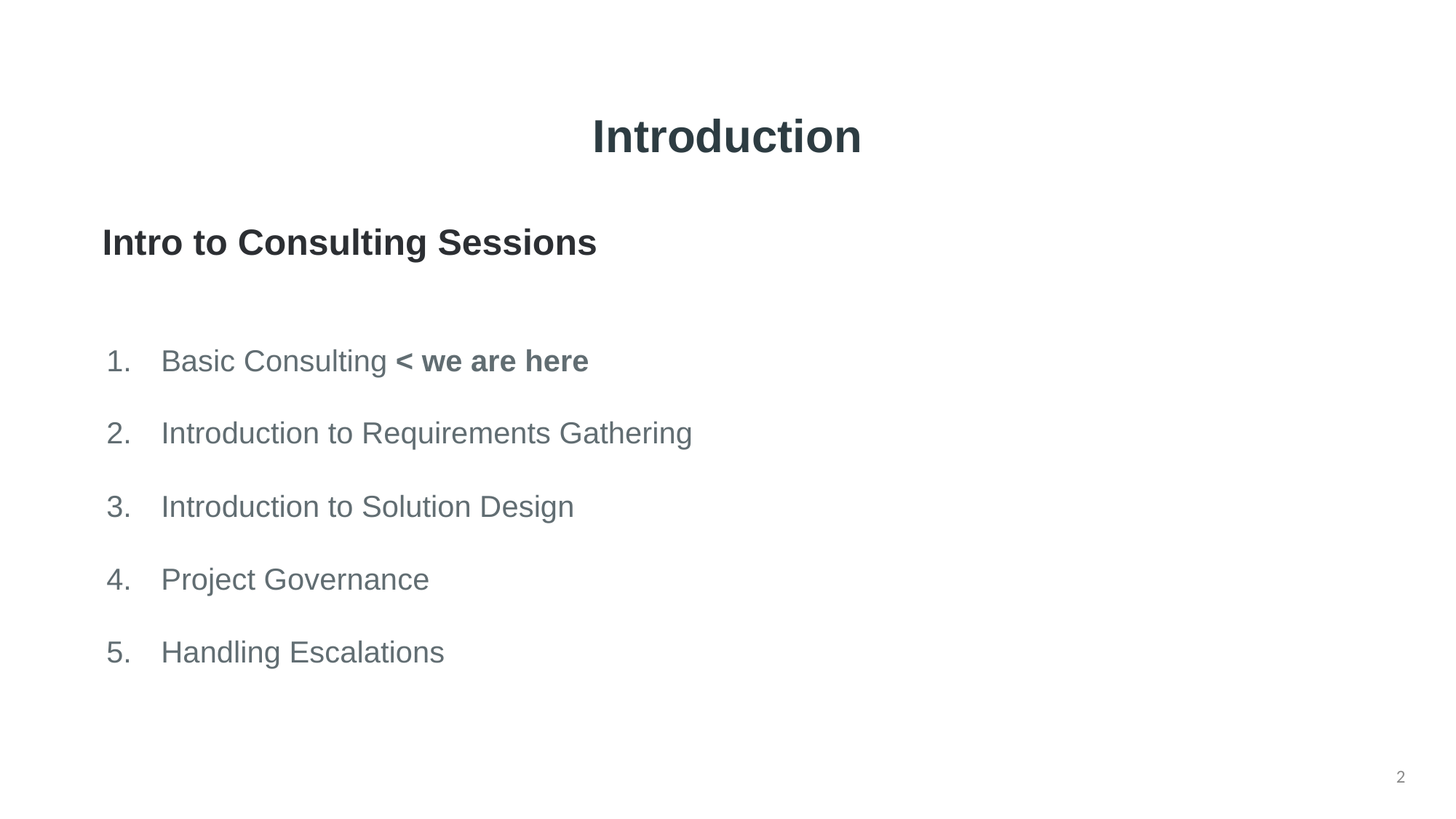

# Introduction

Intro to Consulting Sessions
Basic Consulting < we are here
Introduction to Requirements Gathering
Introduction to Solution Design
Project Governance
Handling Escalations

2